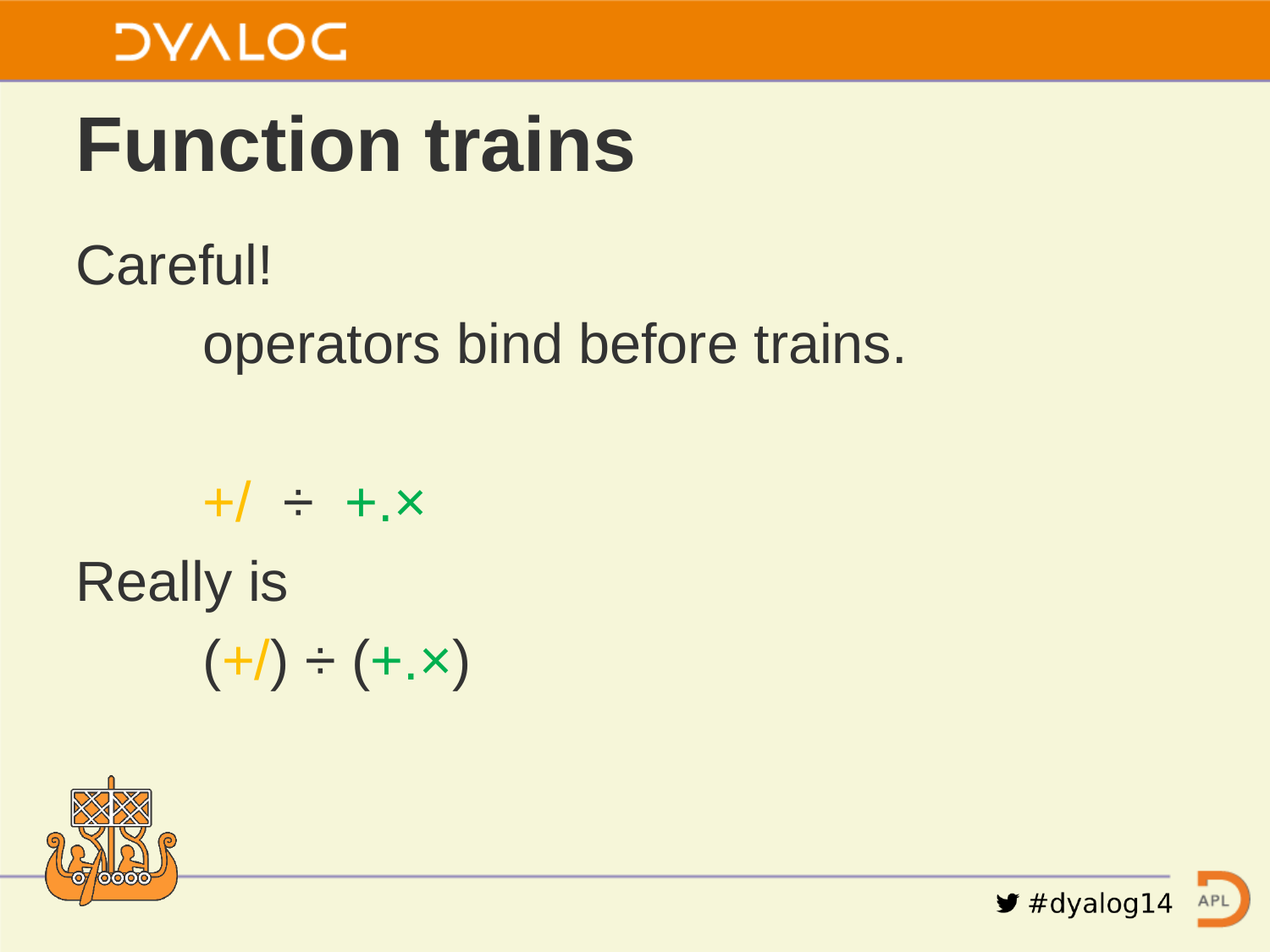

# Function trains
Careful!
	operators bind before trains.

	+/  ÷  +.×
Really is
	(+/) ÷ (+.×)